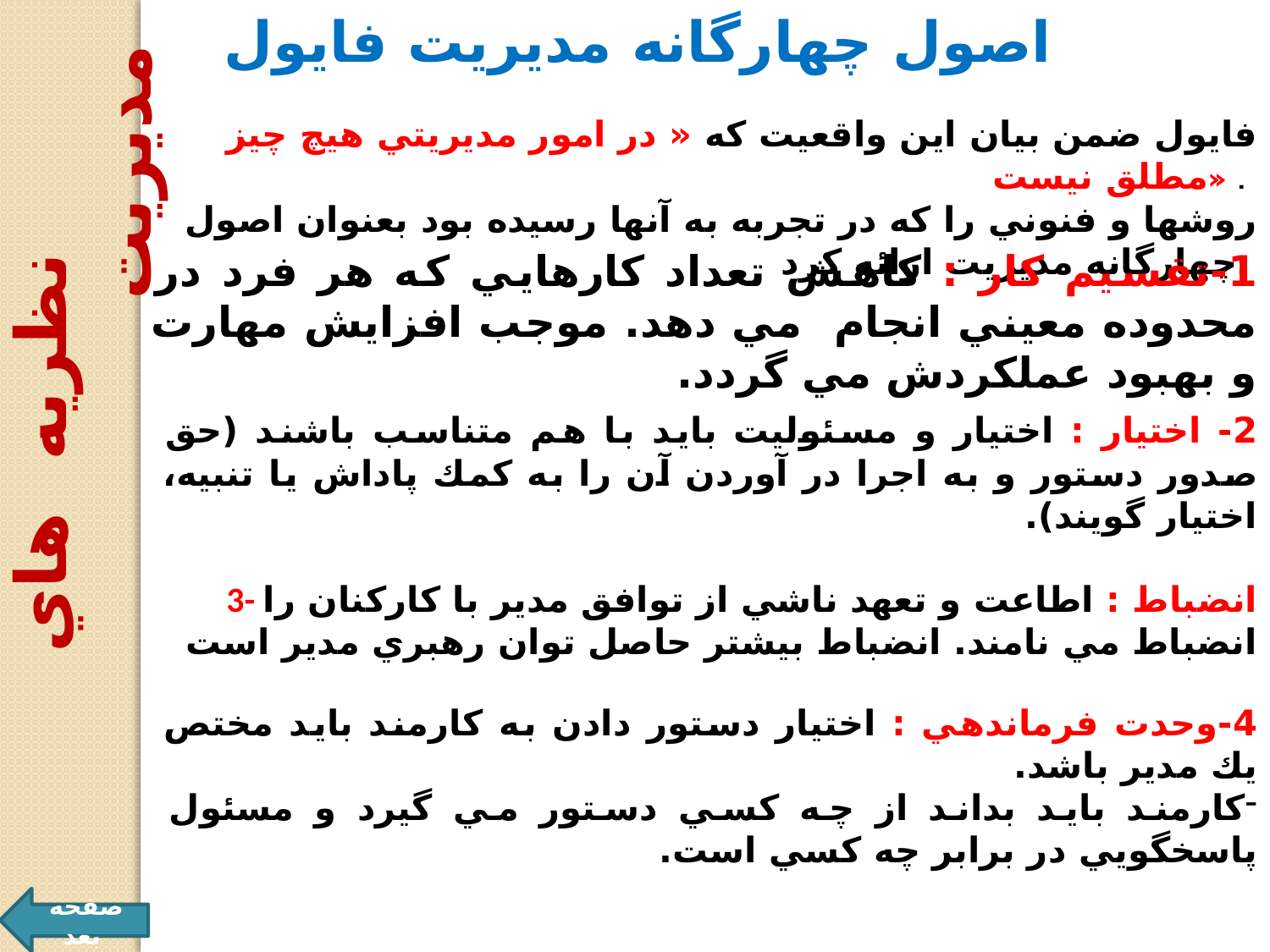

اصول چهارگانه مديريت فايول
فايول ضمن بيان اين واقعيت كه « در امور مديريتي هيچ چيز مطلق نيست» .
روشها و فنوني را كه در تجربه به آنها رسيده بود بعنوان اصول چهارگانه مديريت ارائه كرد:
1-تقسيم كار : كاهش تعداد كارهايي كه هر فرد در محدوده معيني انجام  مي دهد. موجب افزايش مهارت و بهبود عملكردش مي گردد.
    نظريه هاي مديريت
2- اختيار :‌ اختيار و مسئوليت بايد با هم متناسب باشند (حق صدور دستور و به اجرا در آوردن آن را به كمك پاداش يا تنبيه، اختيار گويند).
3- انضباط : اطاعت و تعهد ناشي از توافق مدير با كاركنان را انضباط مي نامند. انضباط بيشتر حاصل توان رهبري مدير است
4-وحدت فرماندهي : اختيار دستور دادن به كارمند بايد مختص يك مدير باشد.
كارمند بايد بداند از چه كسي دستور مي گيرد و مسئول پاسخگويي در برابر چه كسي است.
صفحه  بعد